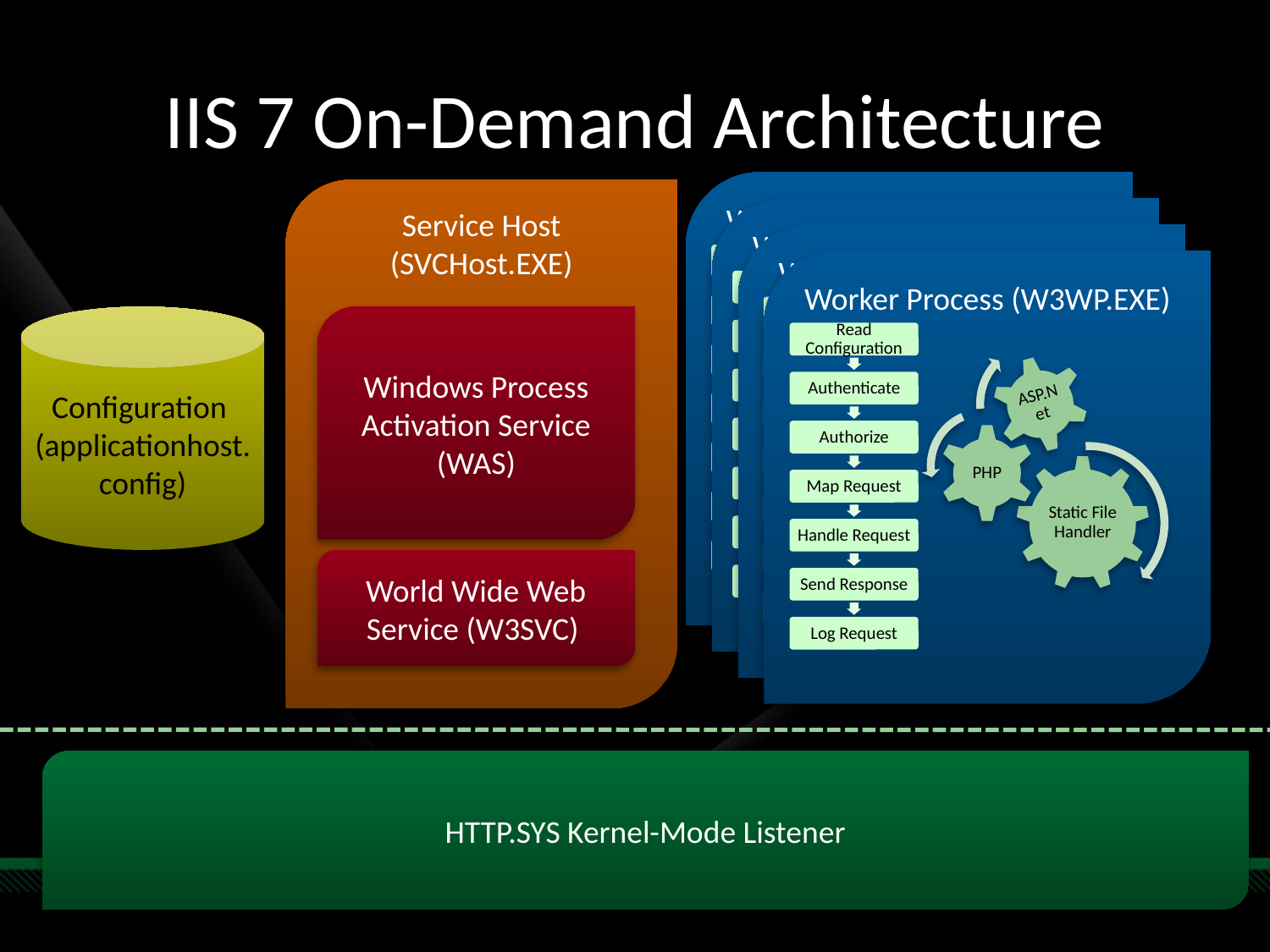

IIS 7 On-Demand Architecture
Worker Process (W3WP.EXE)
Static File Handler
PHP
ASP.Net
Read Configuration

Authenticate

Authorize

Map Request

Handle Request

Send Response

Log Request
Service Host (SVCHost.EXE)
Worker Process (W3WP.EXE)
Static File Handler
PHP
ASP.Net
Read Configuration

Authenticate

Authorize

Map Request

Handle Request

Send Response

Log Request
Worker Process (W3WP.EXE)
Static File Handler
PHP
ASP.Net
Read Configuration

Authenticate

Authorize

Map Request

Handle Request

Send Response

Log Request
Worker Process (W3WP.EXE)
Static File Handler
PHP
ASP.Net
Read Configuration

Authenticate

Authorize

Map Request

Handle Request

Send Response

Log Request
Configuration
(applicationhost.config)
Windows Process Activation Service (WAS)
World Wide Web Service (W3SVC)
HTTP.SYS Kernel-Mode Listener